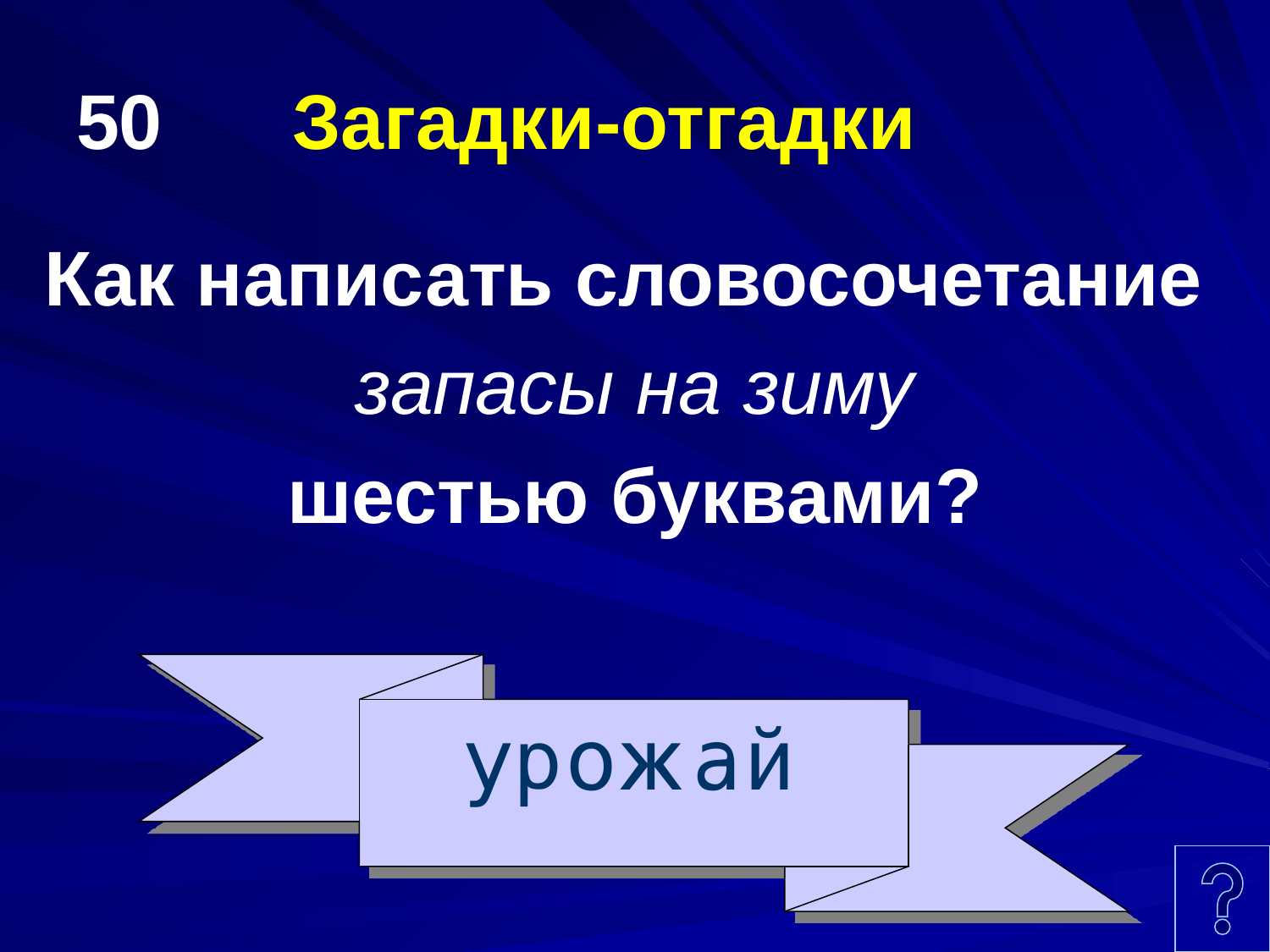

# 50      Загадки-отгадки
Как написать словосочетание
запасы на зиму
шестью буквами?
урожай